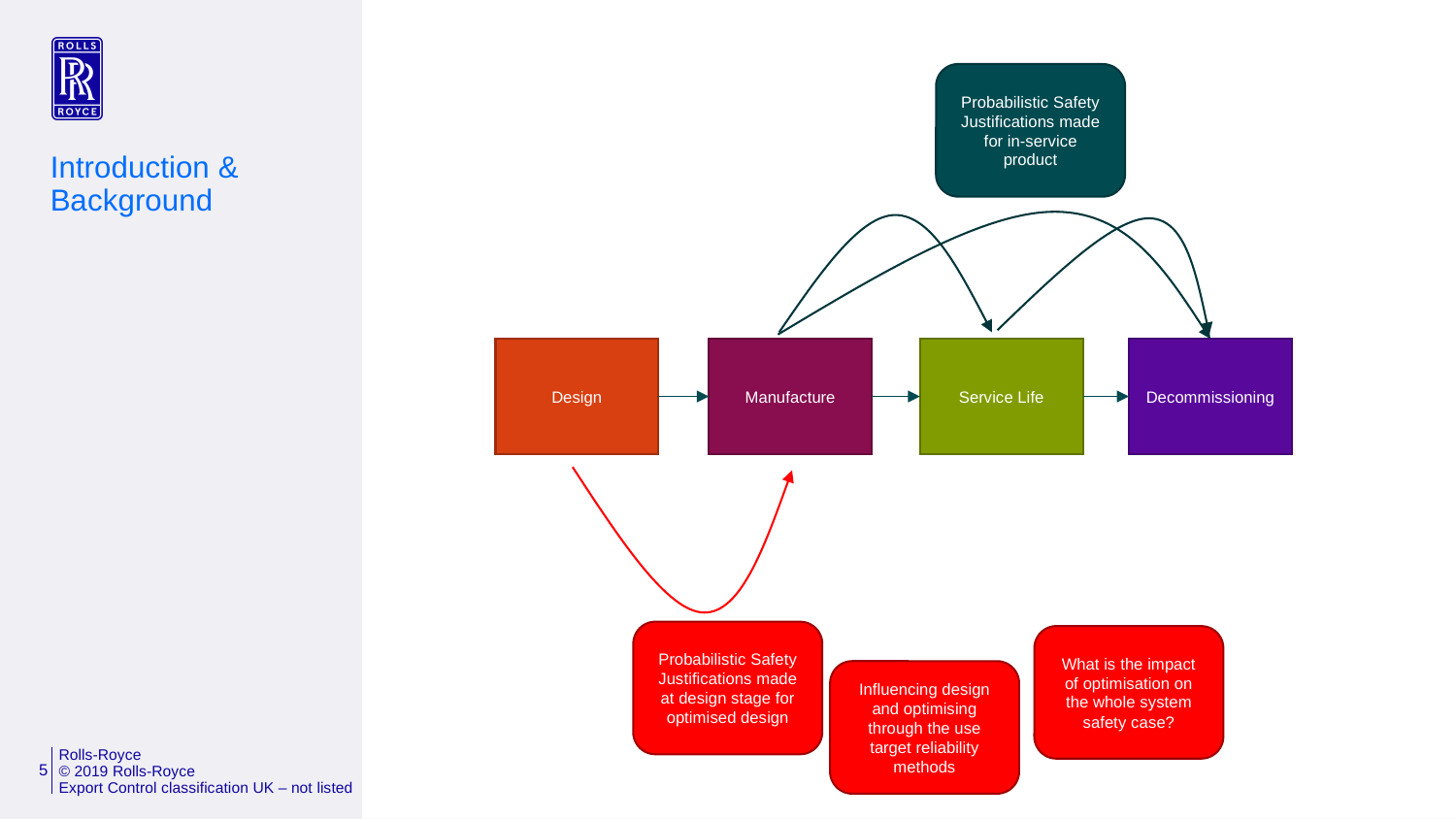

Probabilistic Safety Justifications made for in-service product
Introduction & Background

Design
Manufacture
Service Life
Decommissioning

Probabilistic Safety Justifications made at design stage for optimised design
What is the impact of optimisation on the whole system safety case?
Influencing design and optimising through the use target reliability methods